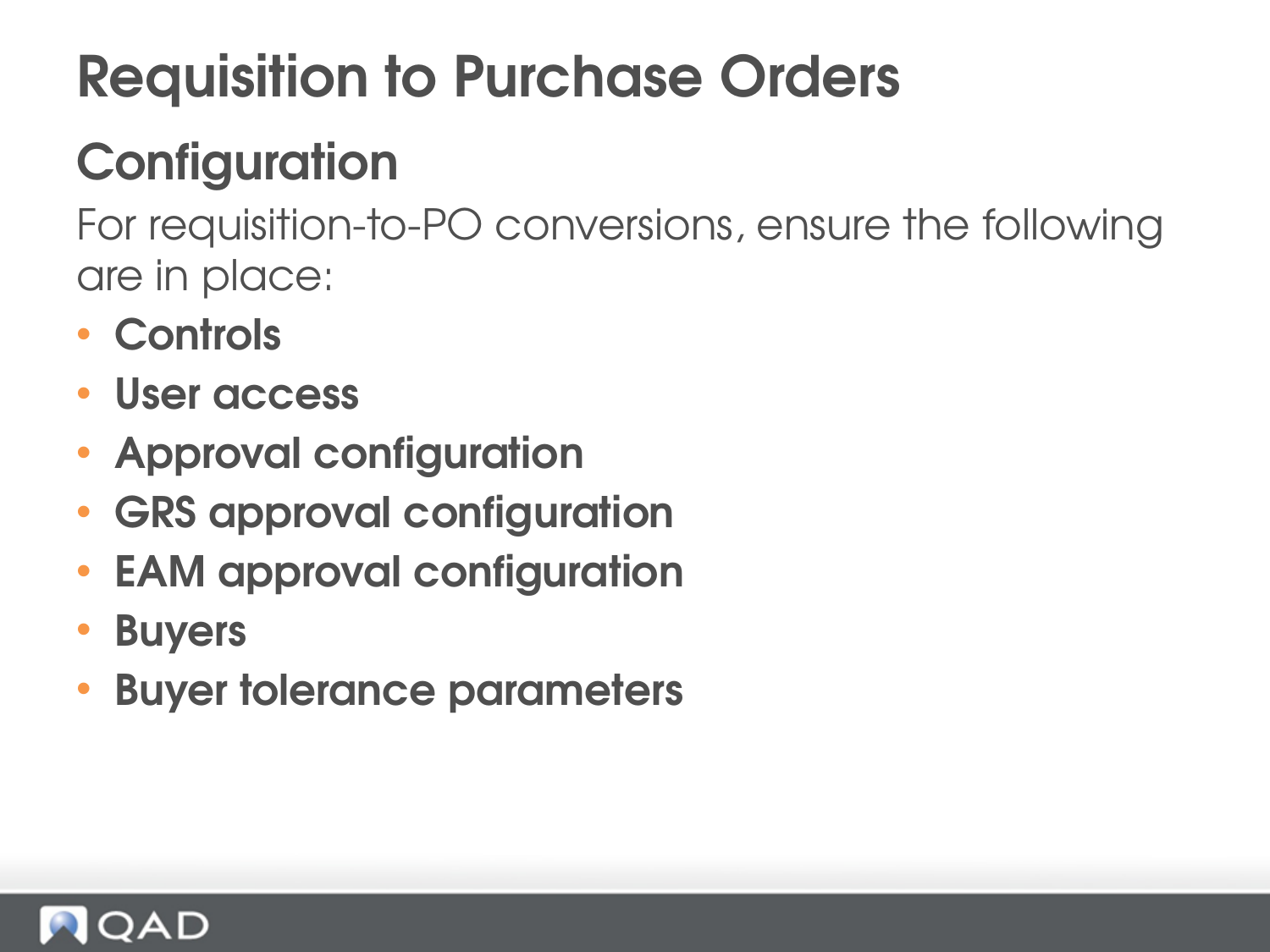

# Requisition to Purchase Orders
Configuration
For requisition-to-PO conversions, ensure the following are in place:
  Controls
  User access
  Approval configuration
  GRS approval configuration
  EAM approval configuration
  Buyers
  Buyer tolerance parameters